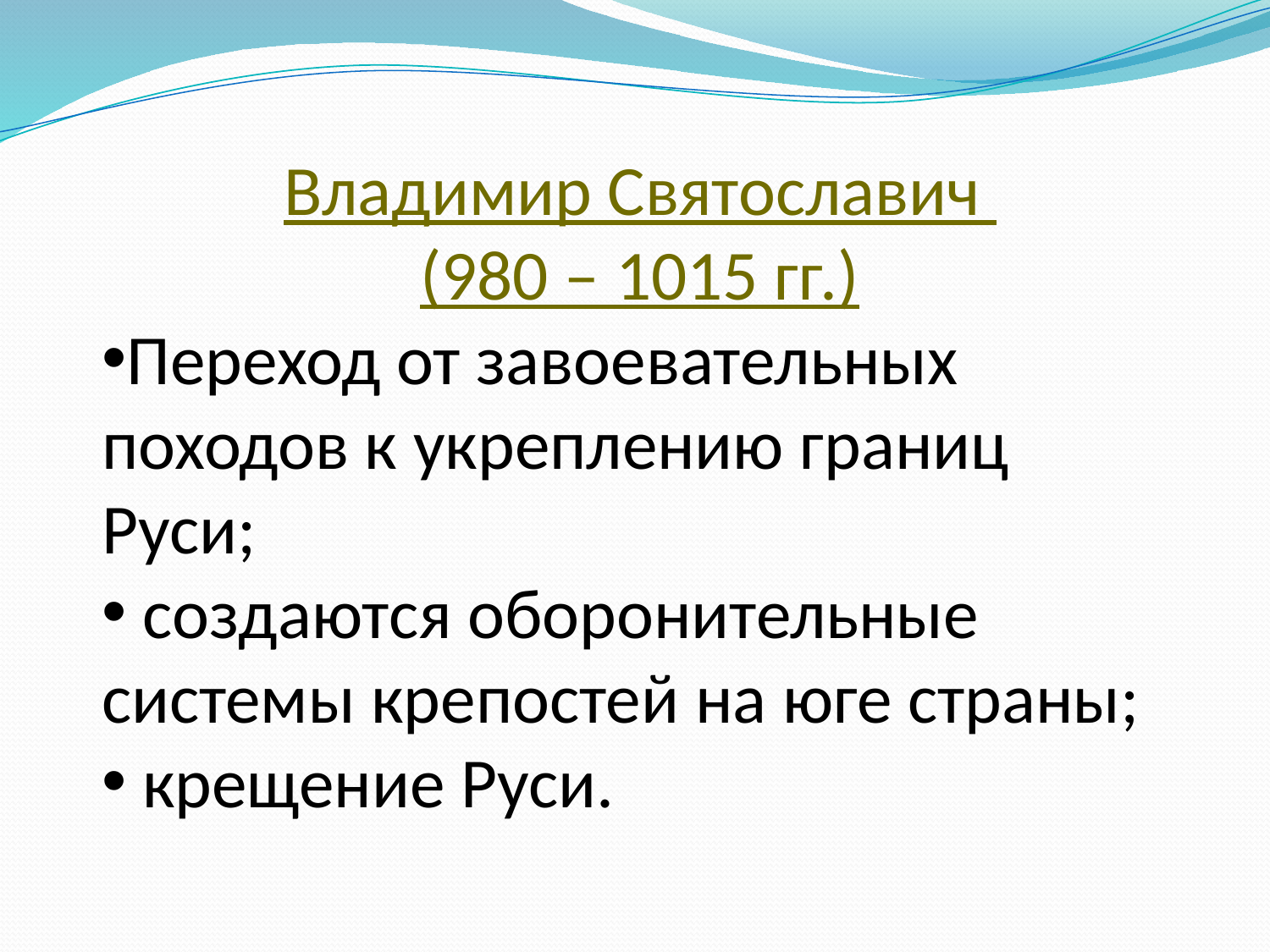

Владимир Святославич
(980 – 1015 гг.)
Переход от завоевательных походов к укреплению границ Руси;
 создаются оборонительные системы крепостей на юге страны;
 крещение Руси.